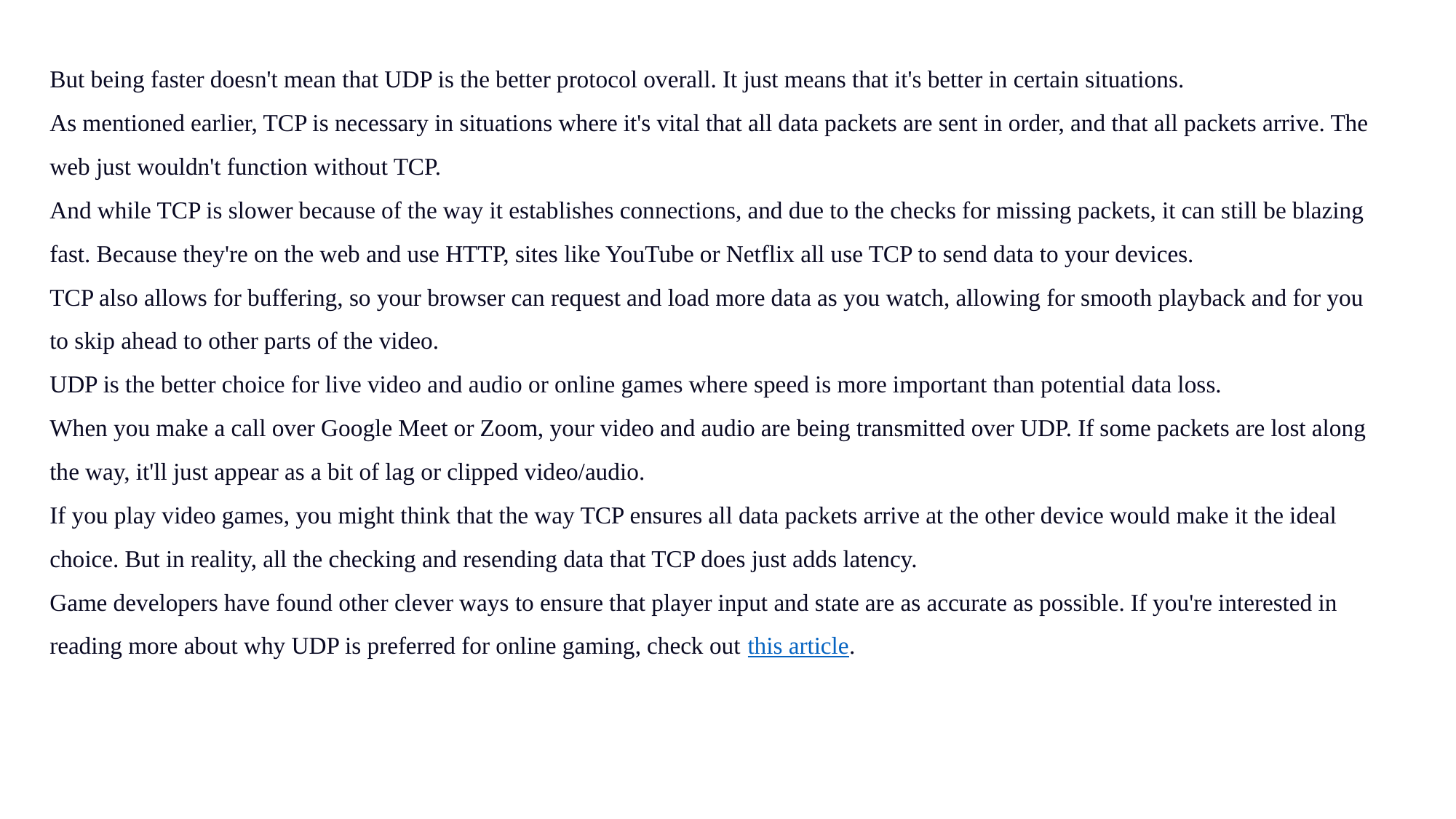

But being faster doesn't mean that UDP is the better protocol overall. It just means that it's better in certain situations.
As mentioned earlier, TCP is necessary in situations where it's vital that all data packets are sent in order, and that all packets arrive. The web just wouldn't function without TCP.
And while TCP is slower because of the way it establishes connections, and due to the checks for missing packets, it can still be blazing fast. Because they're on the web and use HTTP, sites like YouTube or Netflix all use TCP to send data to your devices.
TCP also allows for buffering, so your browser can request and load more data as you watch, allowing for smooth playback and for you to skip ahead to other parts of the video.
UDP is the better choice for live video and audio or online games where speed is more important than potential data loss.
When you make a call over Google Meet or Zoom, your video and audio are being transmitted over UDP. If some packets are lost along the way, it'll just appear as a bit of lag or clipped video/audio.
If you play video games, you might think that the way TCP ensures all data packets arrive at the other device would make it the ideal choice. But in reality, all the checking and resending data that TCP does just adds latency.
Game developers have found other clever ways to ensure that player input and state are as accurate as possible. If you're interested in reading more about why UDP is preferred for online gaming, check out this article.